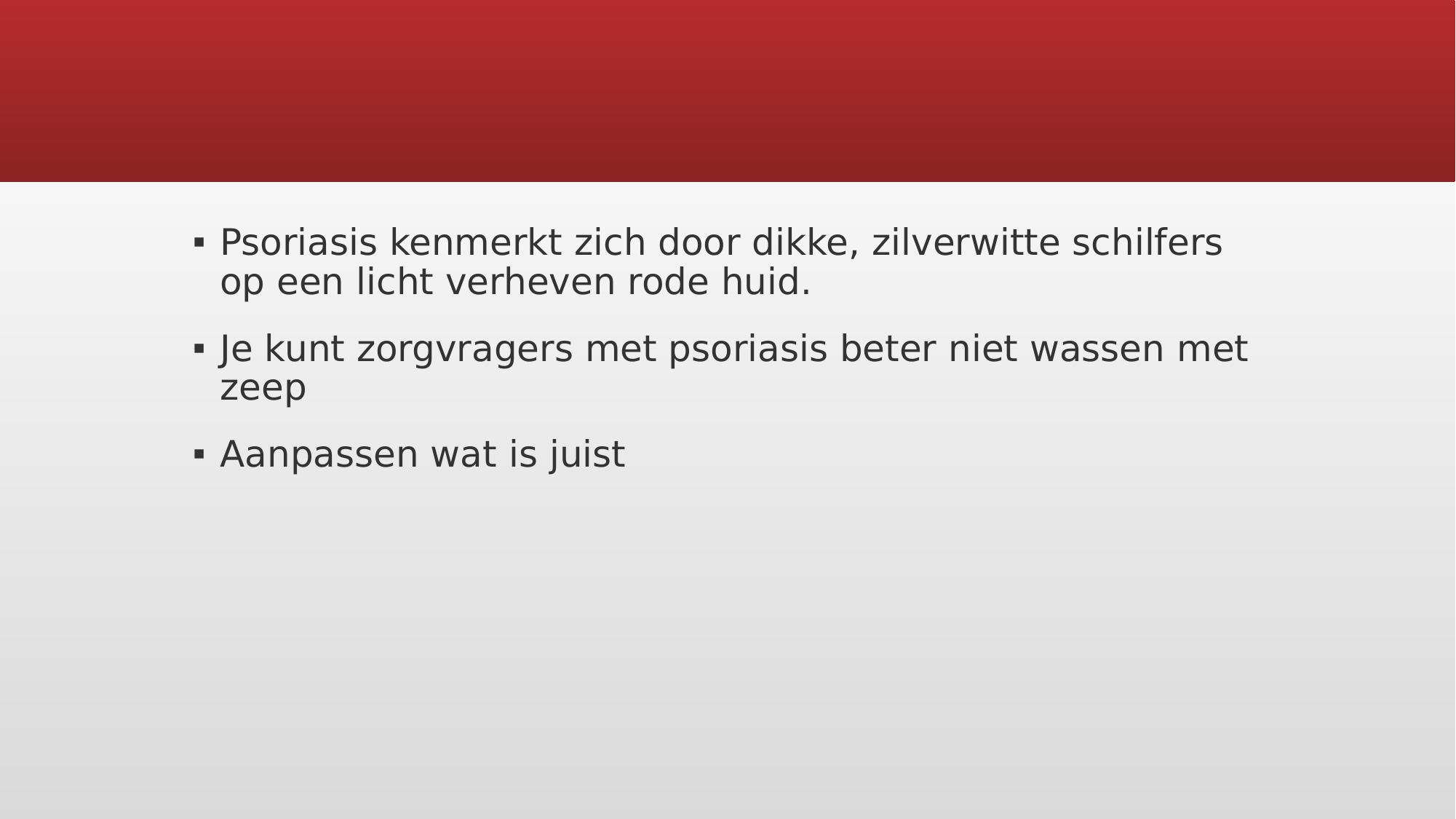

#
Psoriasis kenmerkt zich door dikke, zilverwitte schilfers op een licht verheven rode huid.
Je kunt zorgvragers met psoriasis beter niet wassen met zeep
Aanpassen wat is juist